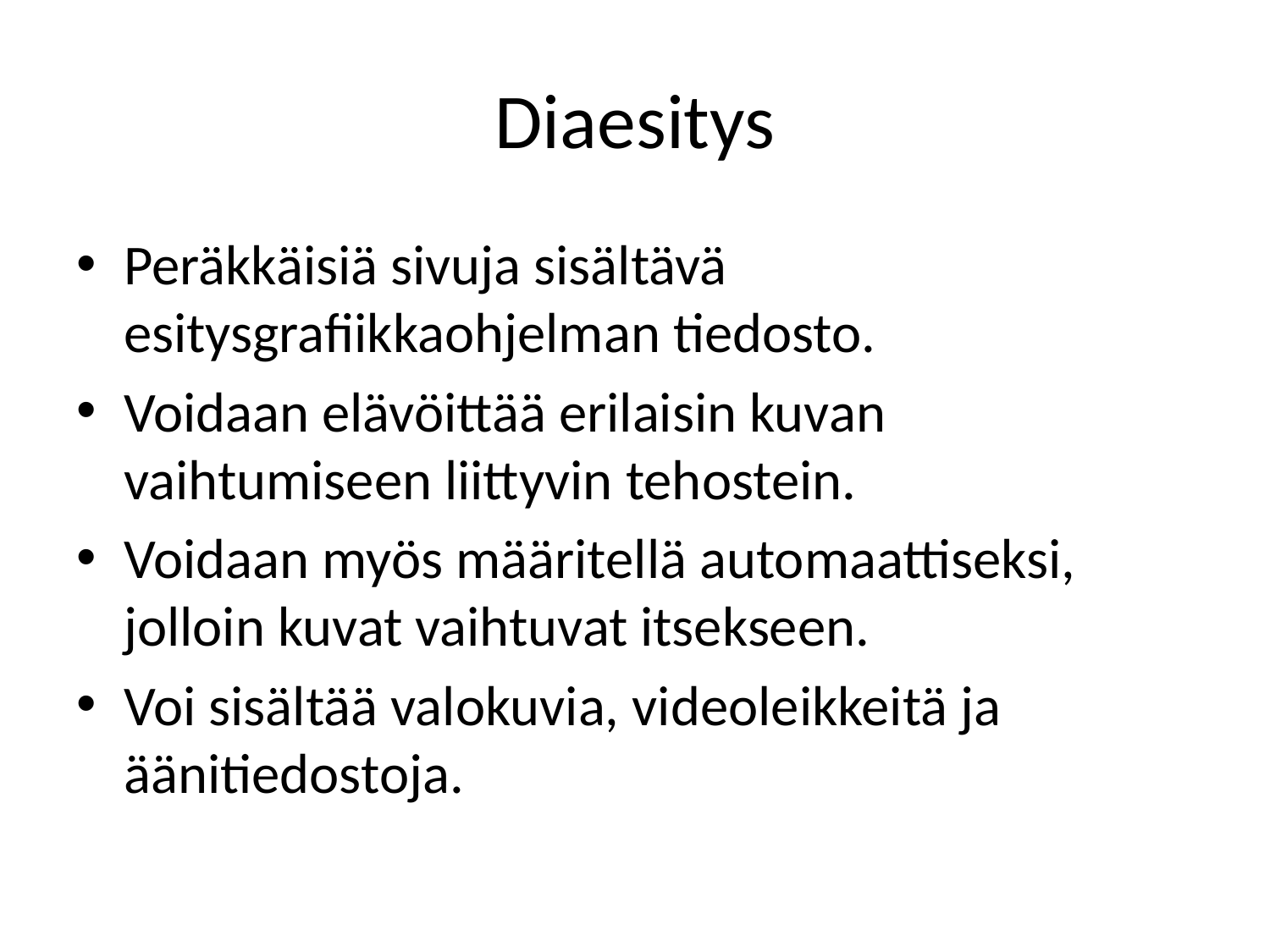

# Diaesitys
Peräkkäisiä sivuja sisältävä esitysgrafiikkaohjelman tiedosto.
Voidaan elävöittää erilaisin kuvan vaihtumiseen liittyvin tehostein.
Voidaan myös määritellä automaattiseksi, jolloin kuvat vaihtuvat itsekseen.
Voi sisältää valokuvia, videoleikkeitä ja äänitiedostoja.